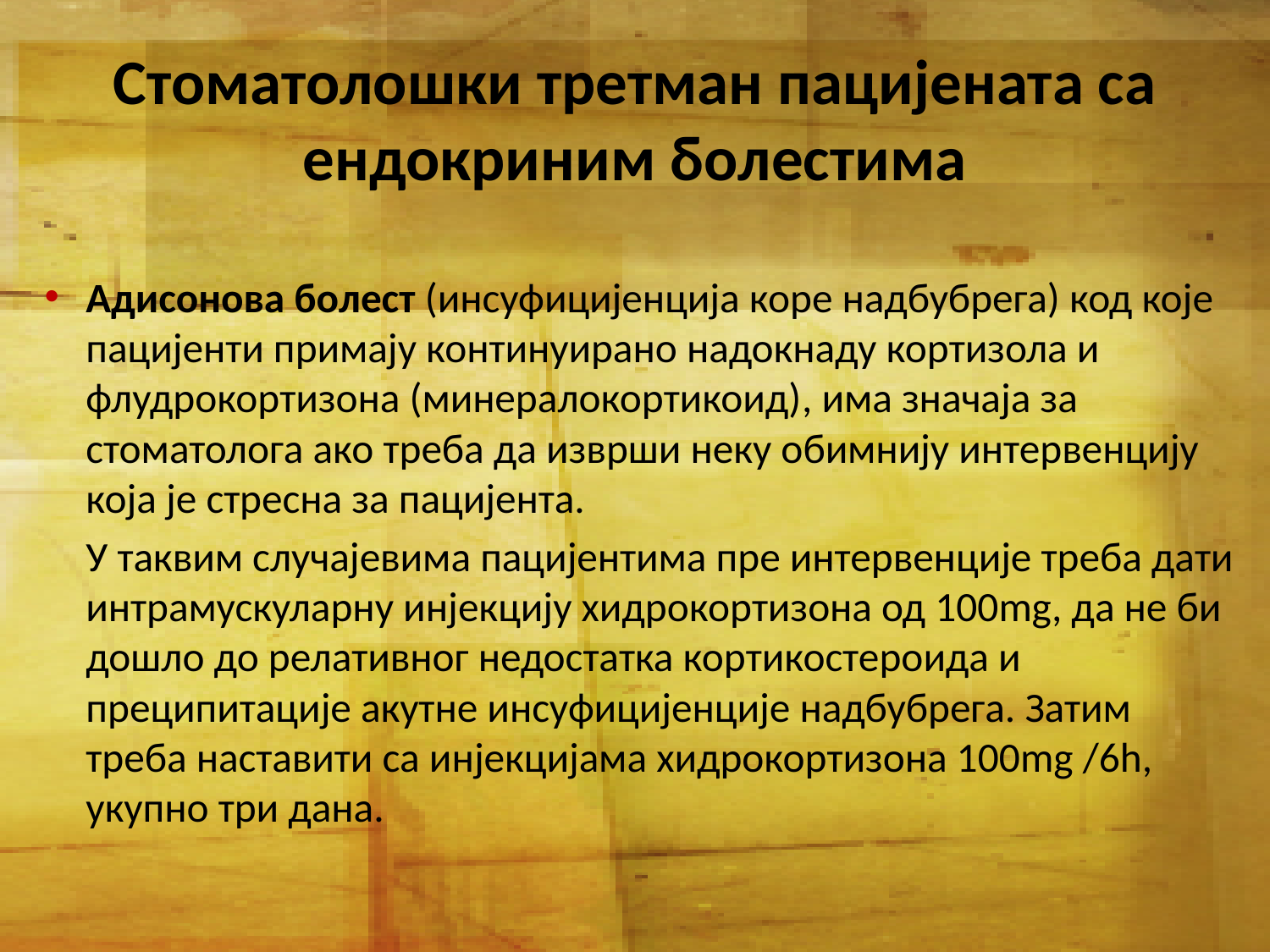

# Стоматолошки третман пацијената са ендокриним болестима
Адисонова болест (инсуфицијенција коре надбубрега) код које пацијенти примају континуирано надокнаду кортизола и флудрокортизона (минералокортикоид), има значаја за стоматолога ако треба да изврши неку обимнију интервенцију која је стресна за пацијента.
	У таквим случајевима пацијентима пре интервенције треба дати интрамускуларну инјекцију хидрокортизона од 100mg, да не би дошло до релативног недостатка кортикостероида и преципитације акутне инсуфицијенције надбубрега. Затим треба наставити са инјекцијама хидрокортизона 100mg /6h, укупно три дана.